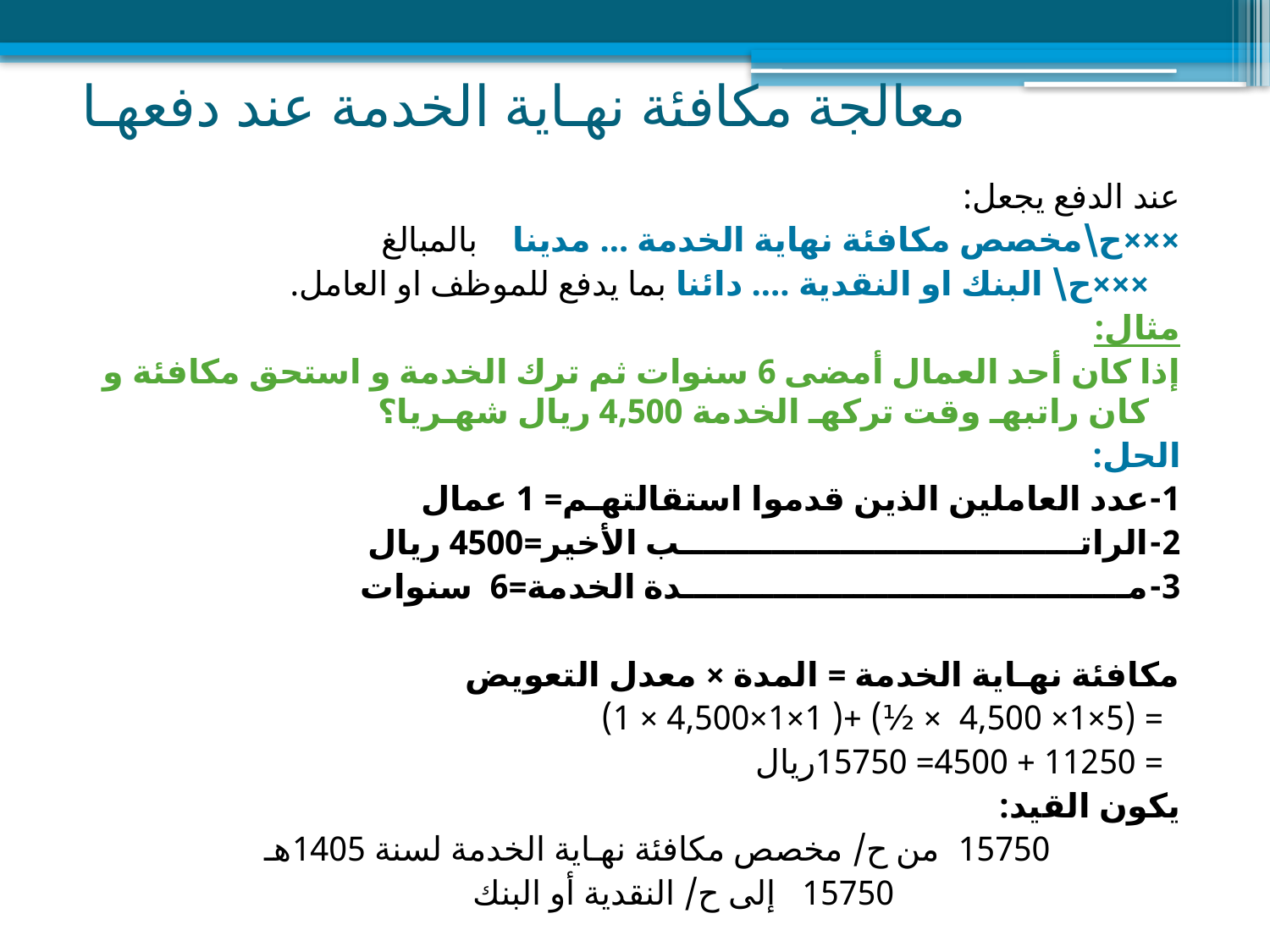

# معالجة مكافئة نهـاية الخدمة عند دفعهـا
عند الدفع يجعل:
×××ح\مخصص مكافئة نهاية الخدمة ... مدينا    بالمبالغ
		×××ح\ البنك او النقدية .... دائنا بما يدفع للموظف او العامل.
مثال:
إذا كان أحد العمال أمضى 6 سنوات ثم ترك الخدمة و استحق مكافئة و كان راتبهـ وقت تركهـ الخدمة 4,500 ريال شهـريا؟
الحل:
	1-عدد العاملين الذين قدموا استقالتهـم= 1 عمال
	2-الراتـــــــــــــــــــــــــــــــــــب الأخير=4500 ريال
	3-مـــــــــــــــــــــــــــــــــــــــدة الخدمة=6  سنوات

مكافئة نهـاية الخدمة = المدة × معدل التعويض
  = (5×1× 4,500  × ½) +( 1×1×4,500 × 1)
  = 11250 + 4500= 15750ريال
يكون القيد:
               15750  من ح/ مخصص مكافئة نهـاية الخدمة لسنة 1405هـ
                                 15750   إلى ح/ النقدية أو البنك